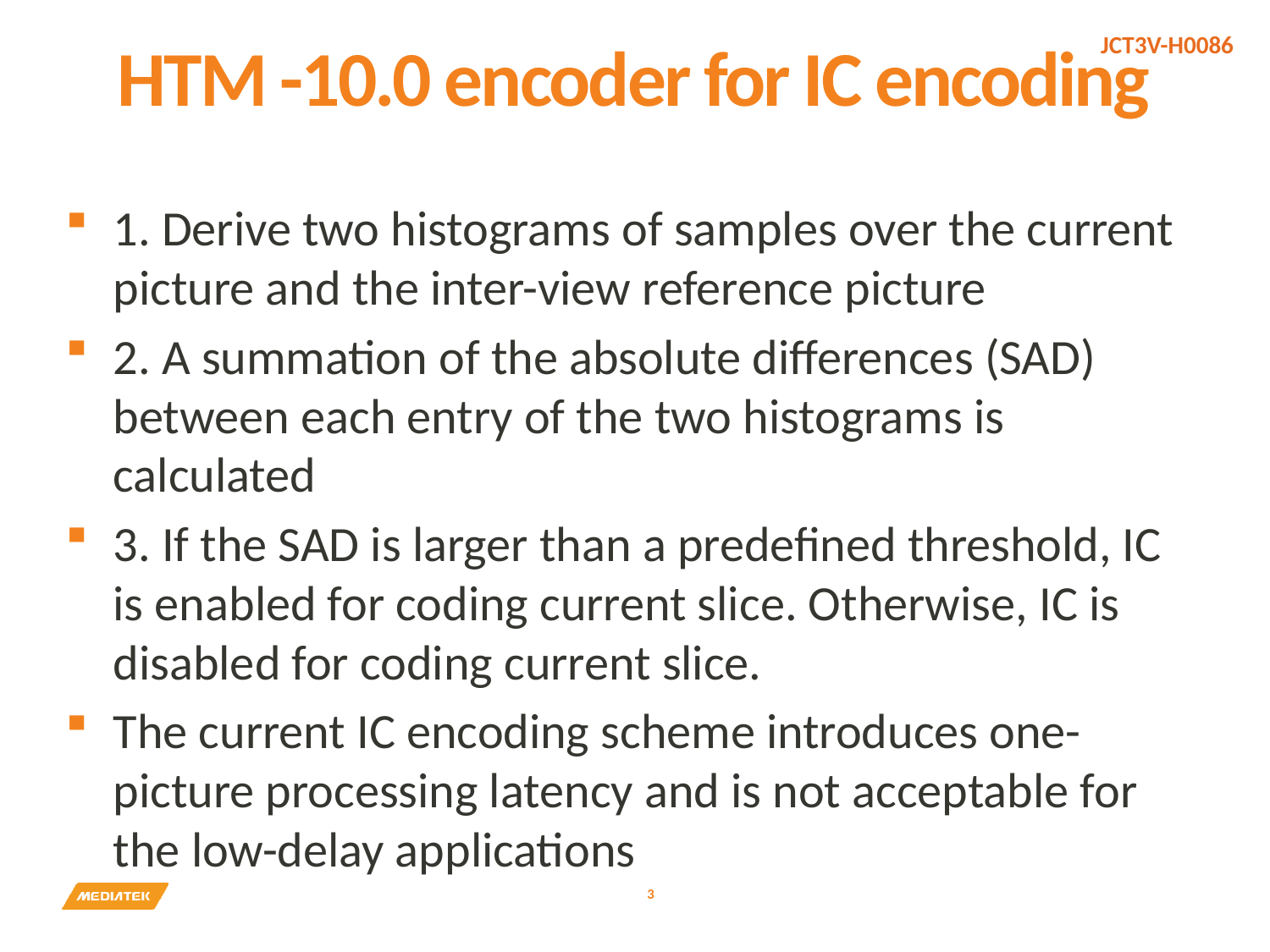

# HTM -10.0 encoder for IC encoding
1. Derive two histograms of samples over the current picture and the inter-view reference picture
2. A summation of the absolute differences (SAD) between each entry of the two histograms is calculated
3. If the SAD is larger than a predefined threshold, IC is enabled for coding current slice. Otherwise, IC is disabled for coding current slice.
The current IC encoding scheme introduces one-picture processing latency and is not acceptable for the low-delay applications

3